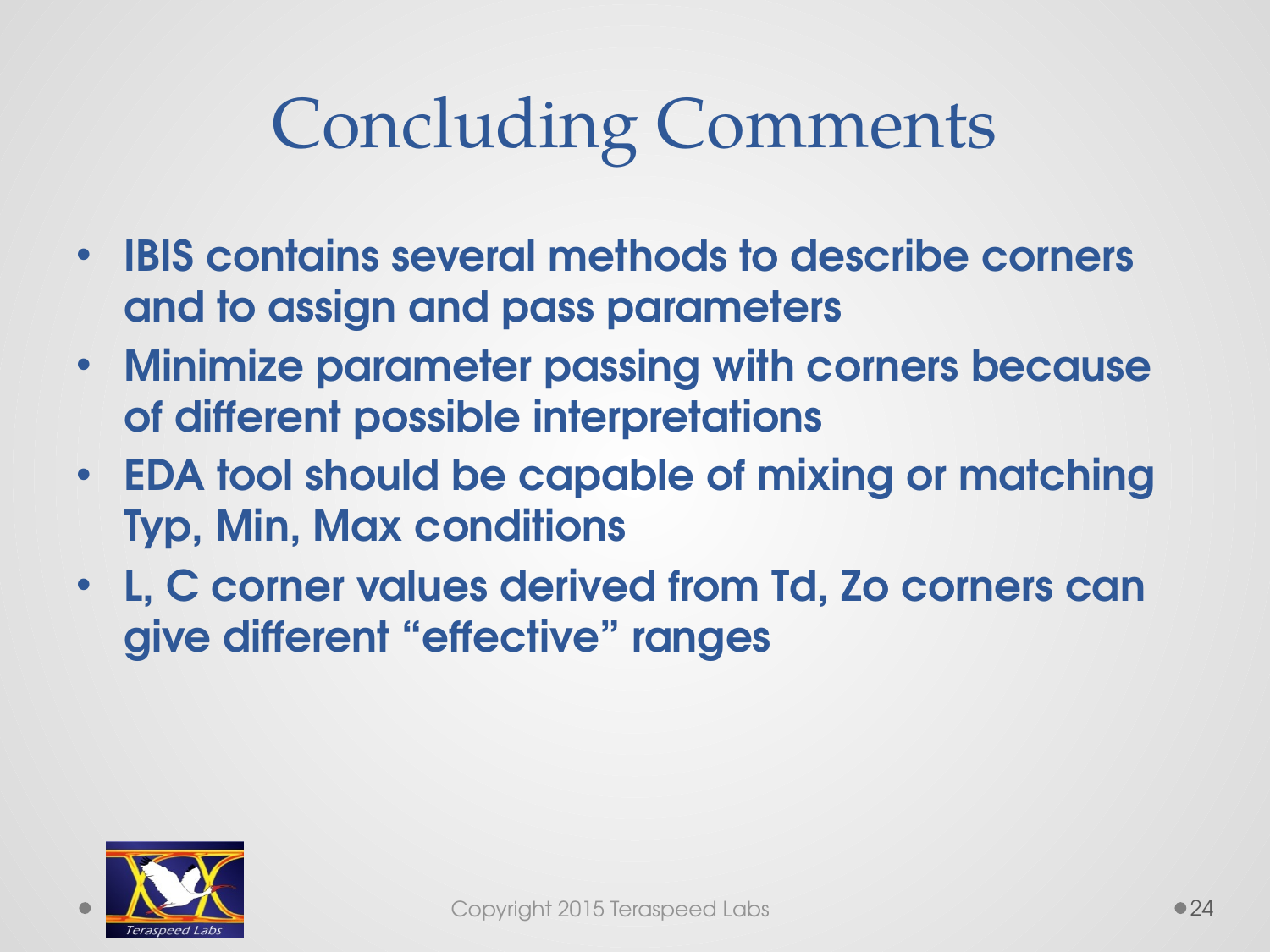

# Concluding Comments
IBIS contains several methods to describe corners and to assign and pass parameters
Minimize parameter passing with corners because of different possible interpretations
EDA tool should be capable of mixing or matching Typ, Min, Max conditions
L, C corner values derived from Td, Zo corners can give different “effective” ranges
24
Copyright 2015 Teraspeed Labs